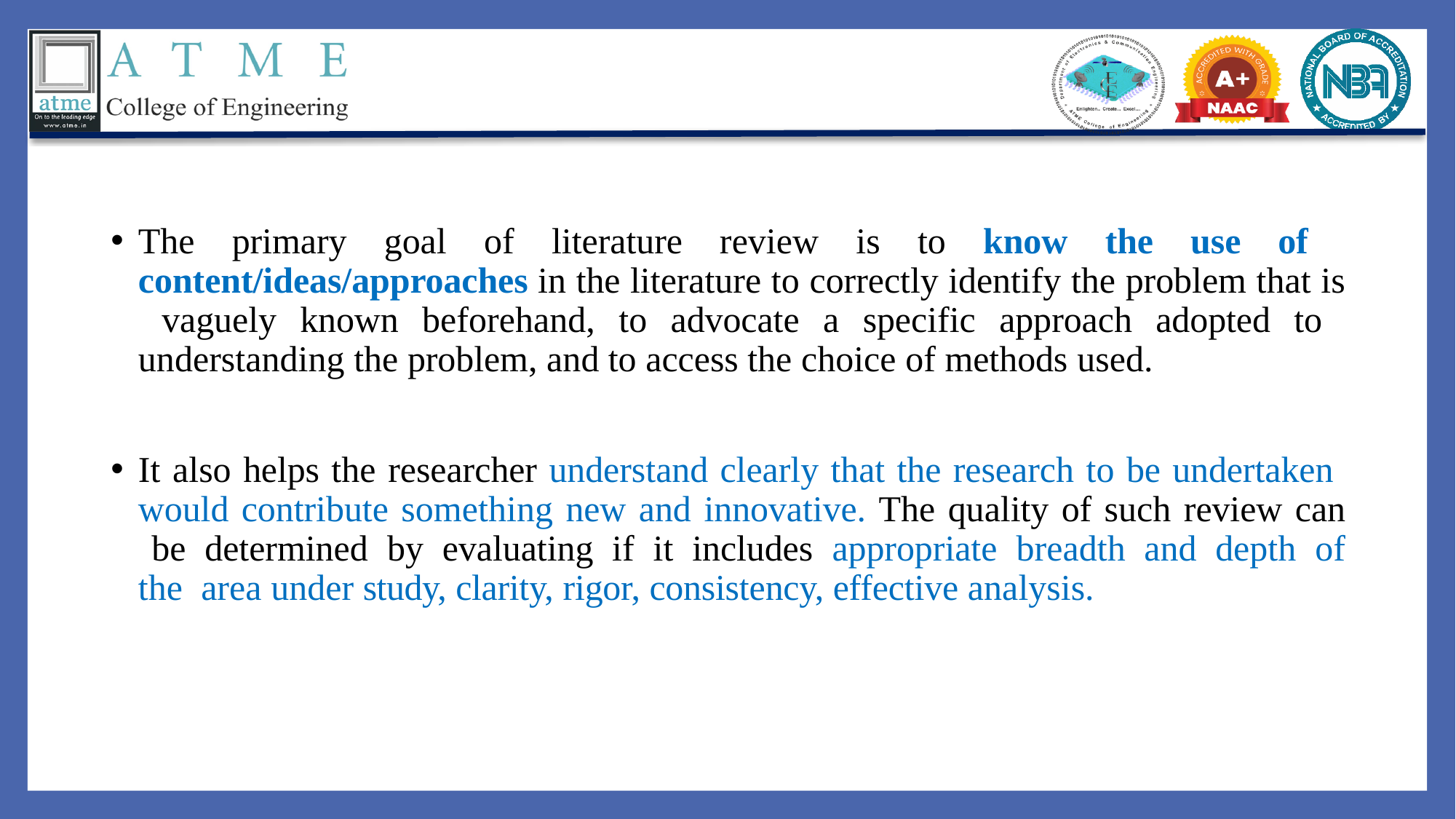

The primary goal of literature review is to know the use of  content/ideas/approaches in the literature to correctly identify the problem that is  vaguely known beforehand, to advocate a specific approach adopted to  understanding the problem, and to access the choice of methods used.

It also helps the researcher understand clearly that the research to be undertaken  would contribute something new and innovative. The quality of such review can  be determined by evaluating if it includes appropriate breadth and depth of the  area under study, clarity, rigor, consistency, effective analysis.